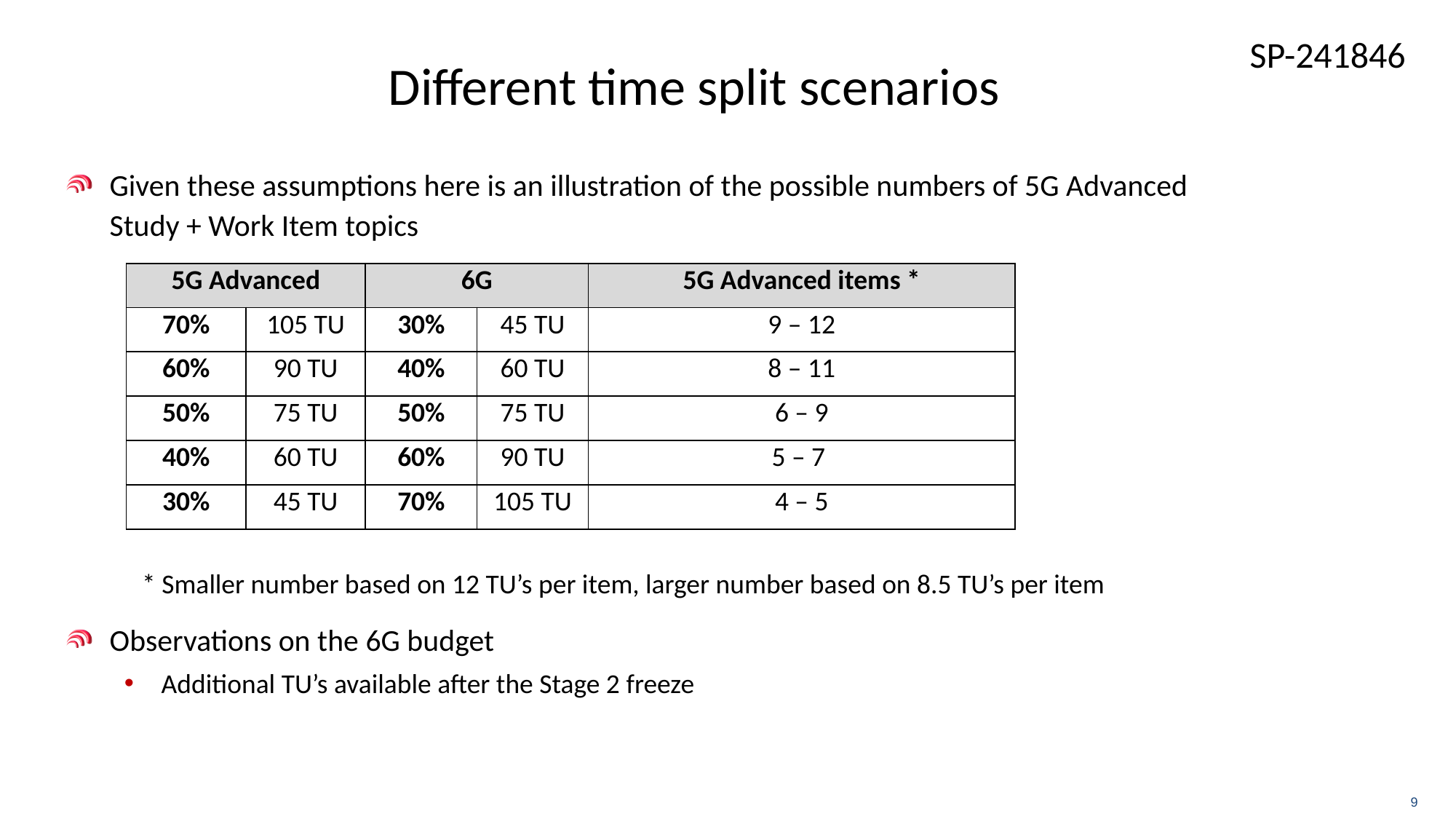

# Different time split scenarios
Given these assumptions here is an illustration of the possible numbers of 5G Advanced Study + Work Item topics

Observations on the 6G budget
Additional TU’s available after the Stage 2 freeze
| 5G Advanced |  | 6G |  | 5G Advanced items \* |
| --- | --- | --- | --- | --- |
| 70% | 105 TU | 30% | 45 TU | 9 – 12 |
| 60% | 90 TU | 40% | 60 TU | 8 – 11 |
| 50% | 75 TU | 50% | 75 TU | 6 – 9 |
| 40% | 60 TU | 60% | 90 TU | 5 – 7 |
| 30% | 45 TU | 70% | 105 TU | 4 – 5 |
* Smaller number based on 12 TU’s per item, larger number based on 8.5 TU’s per item